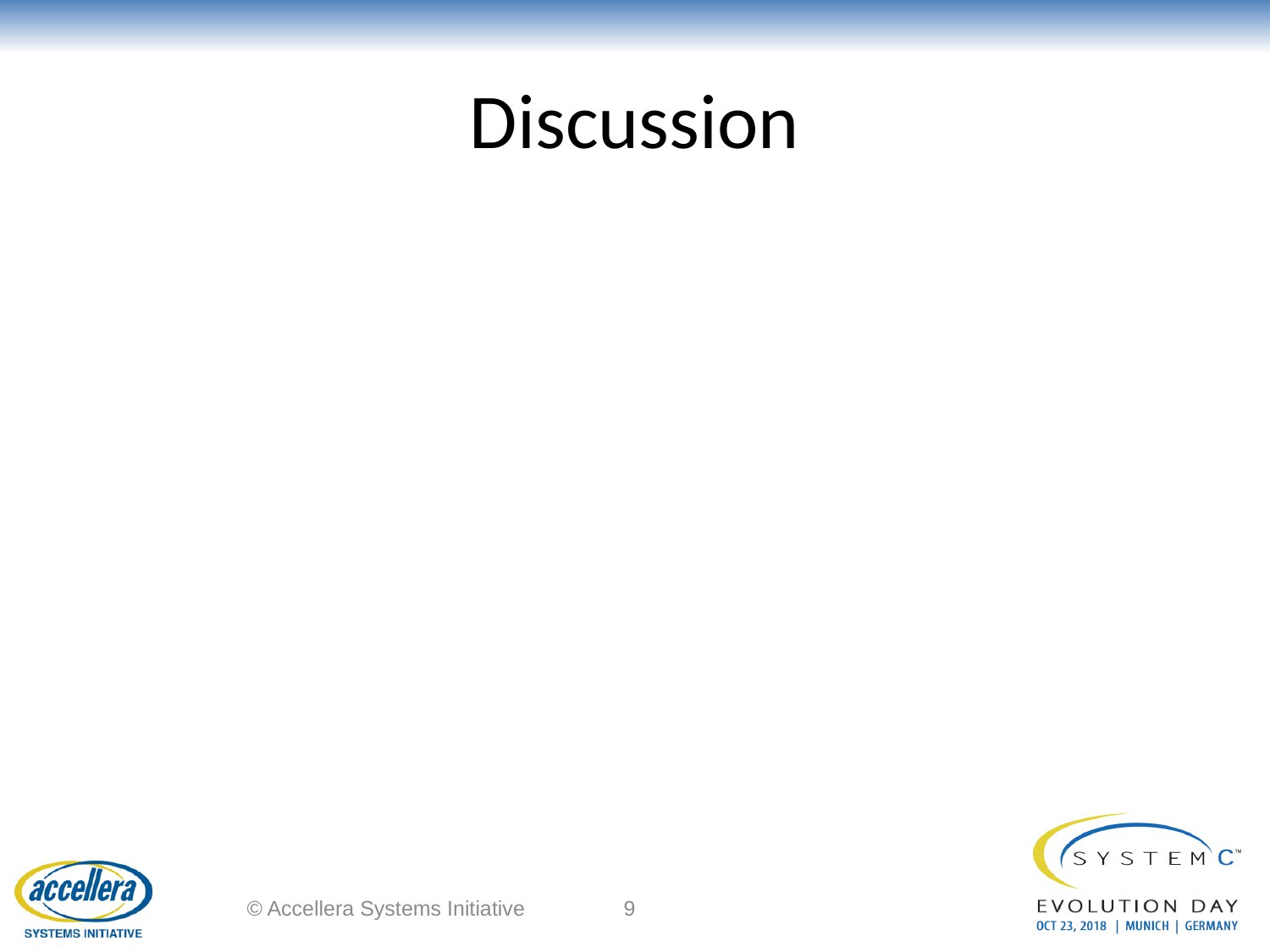

# Discussion
© Accellera Systems Initiative
9